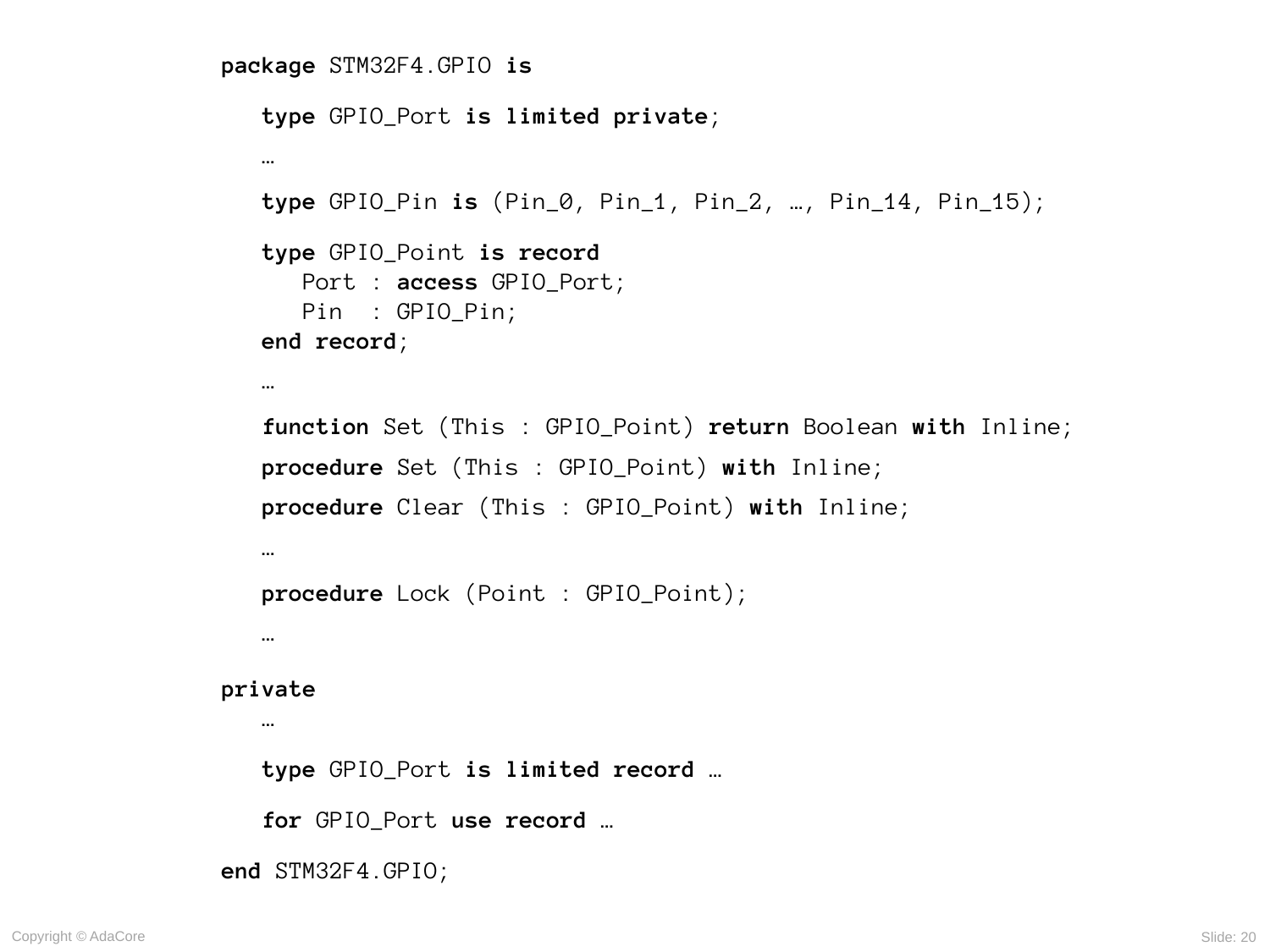

package STM32F4.GPIO is
   type GPIO_Port is limited private;
   …
   type GPIO_Pin is (Pin_0, Pin_1, Pin_2, …, Pin_14, Pin_15);
   type GPIO_Point is record
      Port : access GPIO_Port;
      Pin  : GPIO_Pin;
   end record;
   …
   function Set (This : GPIO_Point) return Boolean with Inline;
   procedure Set (This : GPIO_Point) with Inline;
   procedure Clear (This : GPIO_Point) with Inline;
   …
   procedure Lock (Point : GPIO_Point);
   …
private
   …
   type GPIO_Port is limited record …
   for GPIO_Port use record …
end STM32F4.GPIO;